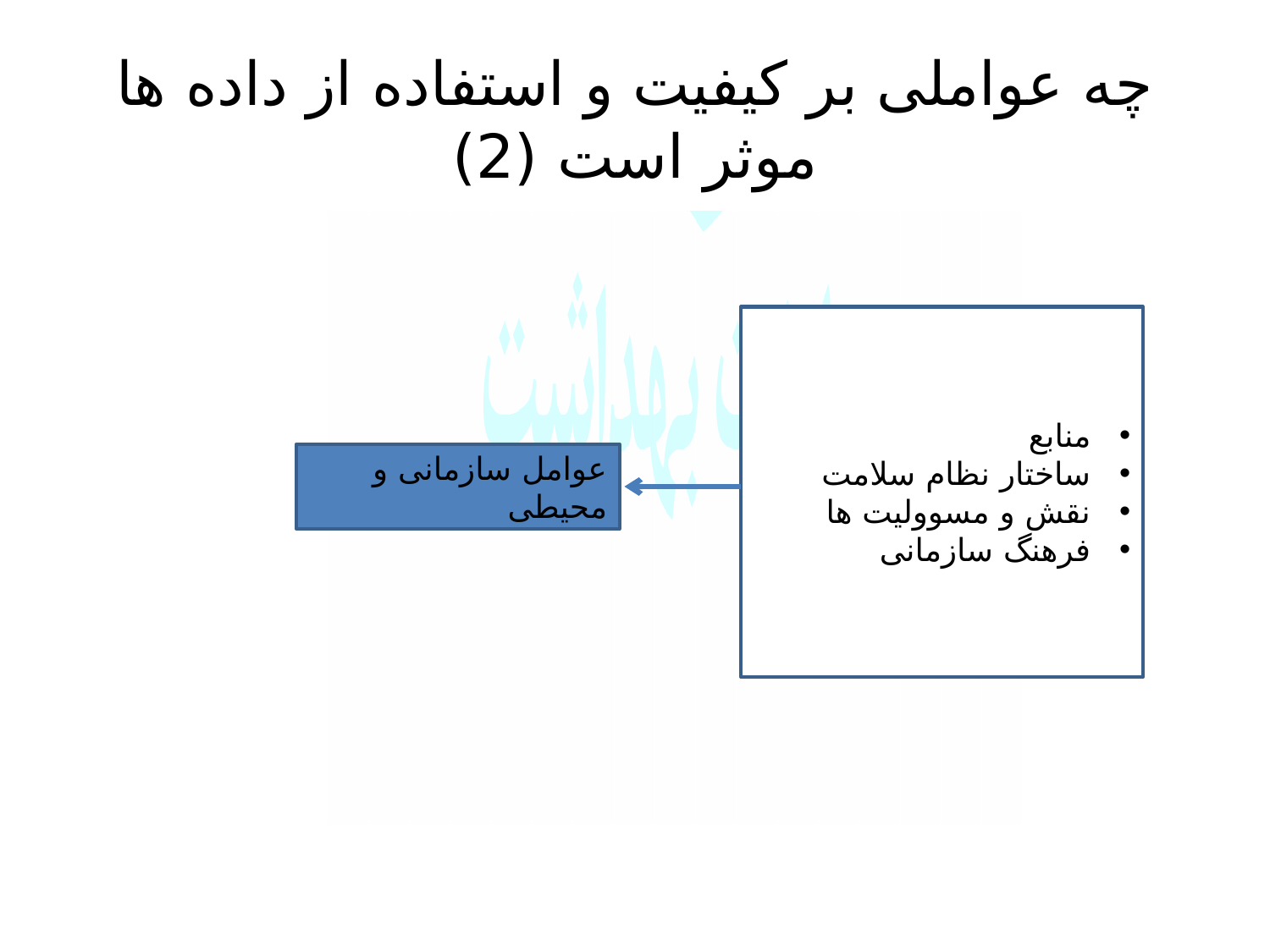

# چه عواملی بر کیفیت و استفاده از داده ها موثر است (2)

منابع
ساختار نظام سلامت
نقش و مسوولیت ها
فرهنگ سازمانی
عوامل سازمانی و محیطی